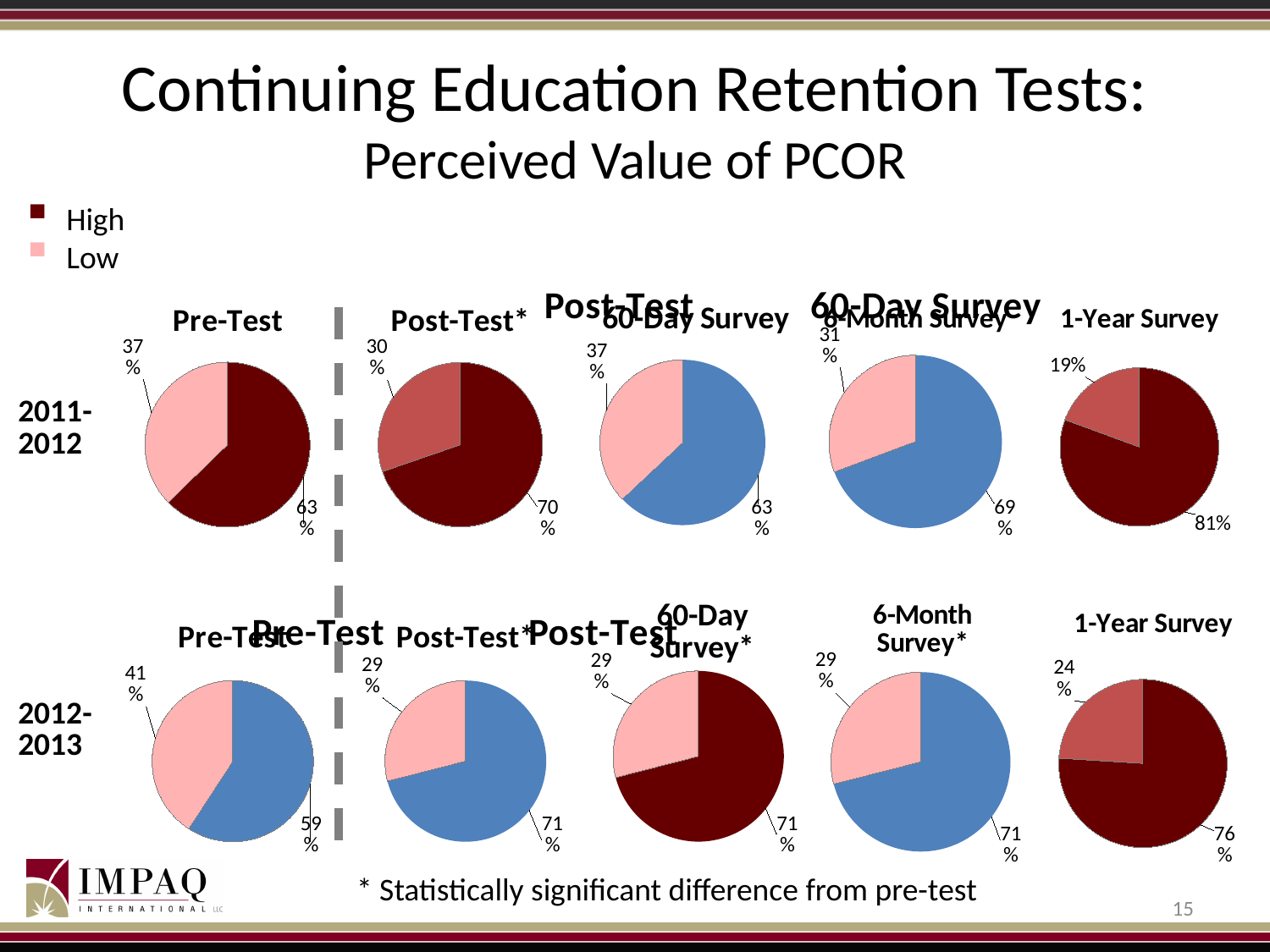

# Continuing Education Retention Tests: Perceived Value of PCOR
High
Low

### Chart: Post-Test

| Category |
|---|

### Chart: 60-Day Survey

| Category |
|---|

### Chart: 60-Day Survey

| Category | Confidence Level |
|---|---|
| High | 0.63 |
| Low | 0.37 |

### Chart: Pre-Test

| Category | Confidence Level |
|---|---|
| High | 0.628 |
| Low | 0.373 |

### Chart: Post-Test*

| Category | Confidence Level |
|---|---|
| High | 0.697 |
| Low | 0.303 |

### Chart: 6-Month Survey

| Category | Confidence Level |
|---|---|
| High | 0.693 |
| Low | 0.307 |

### Chart: 1-Year Survey

| Category | Confidence Level |
|---|---|
| High | 0.806 |
| Low | 0.194 |
| 2011-2012 |  |  |  |  |  |
| --- | --- | --- | --- | --- | --- |
| 2012-2013 |  |  |  |  |  |

### Chart: 60-Day Survey*

| Category | Confidence Level |
|---|---|
| High | 0.71 |
| Low | 0.29 |

### Chart: 6-Month Survey*

| Category | Confidence Level |
|---|---|
| High | 0.71 |
| Low | 0.29 |

### Chart: Pre-Test

| Category |
|---|

### Chart: Post-Test

| Category |
|---|

### Chart: Pre-Test

| Category | Confidence Level |
|---|---|
| High | 0.592 |
| Low | 0.408 |

### Chart: Post-Test*

| Category | Confidence Level |
|---|---|
| High | 0.71 |
| Low | 0.29 |

### Chart: 1-Year Survey

| Category | Confidence Level |
|---|---|
| High | 0.76 |
| Low | 0.24 |
* Statistically significant difference from pre-test
15